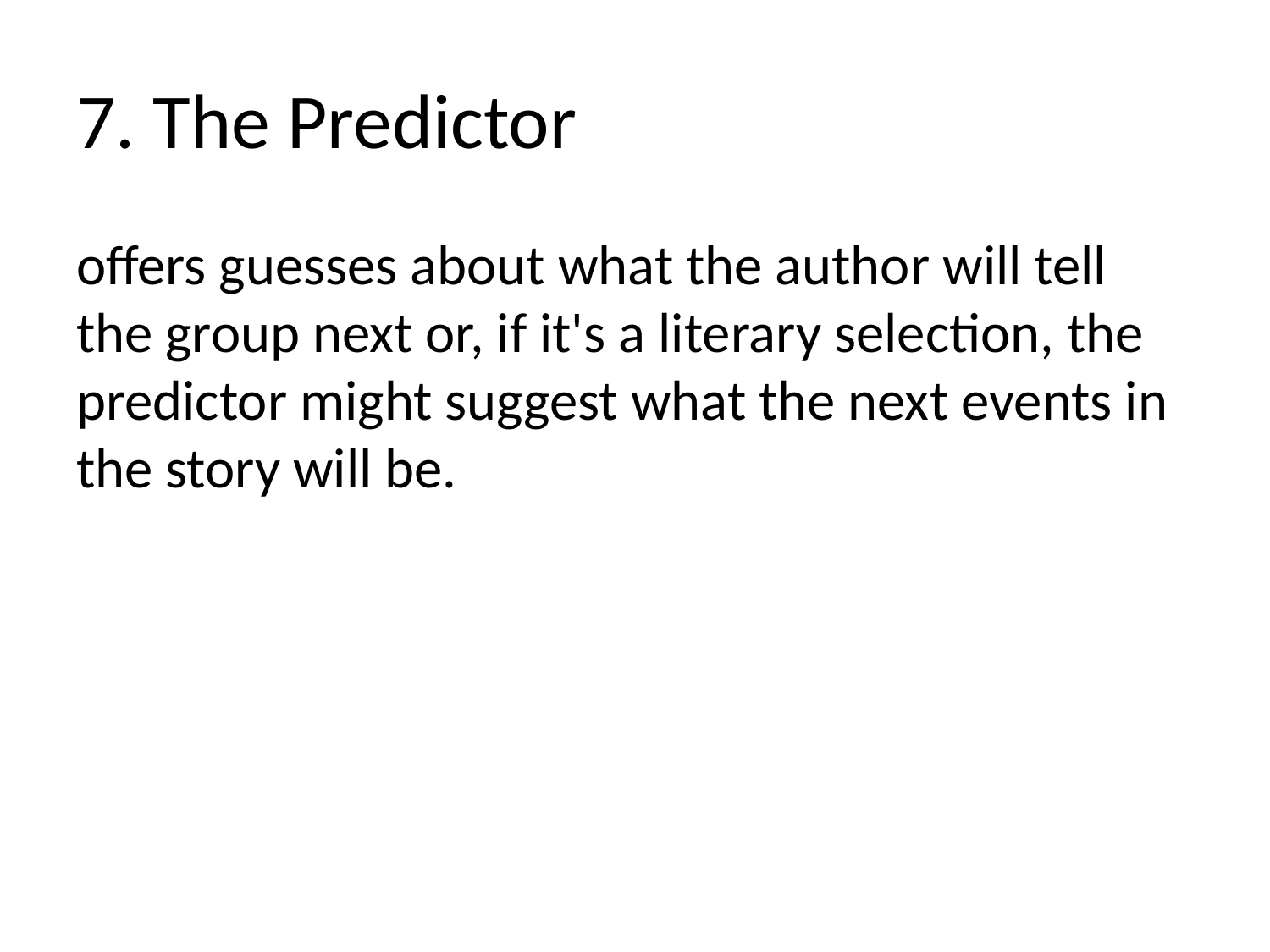

# 7. The Predictor
offers guesses about what the author will tell the group next or, if it's a literary selection, the predictor might suggest what the next events in the story will be.